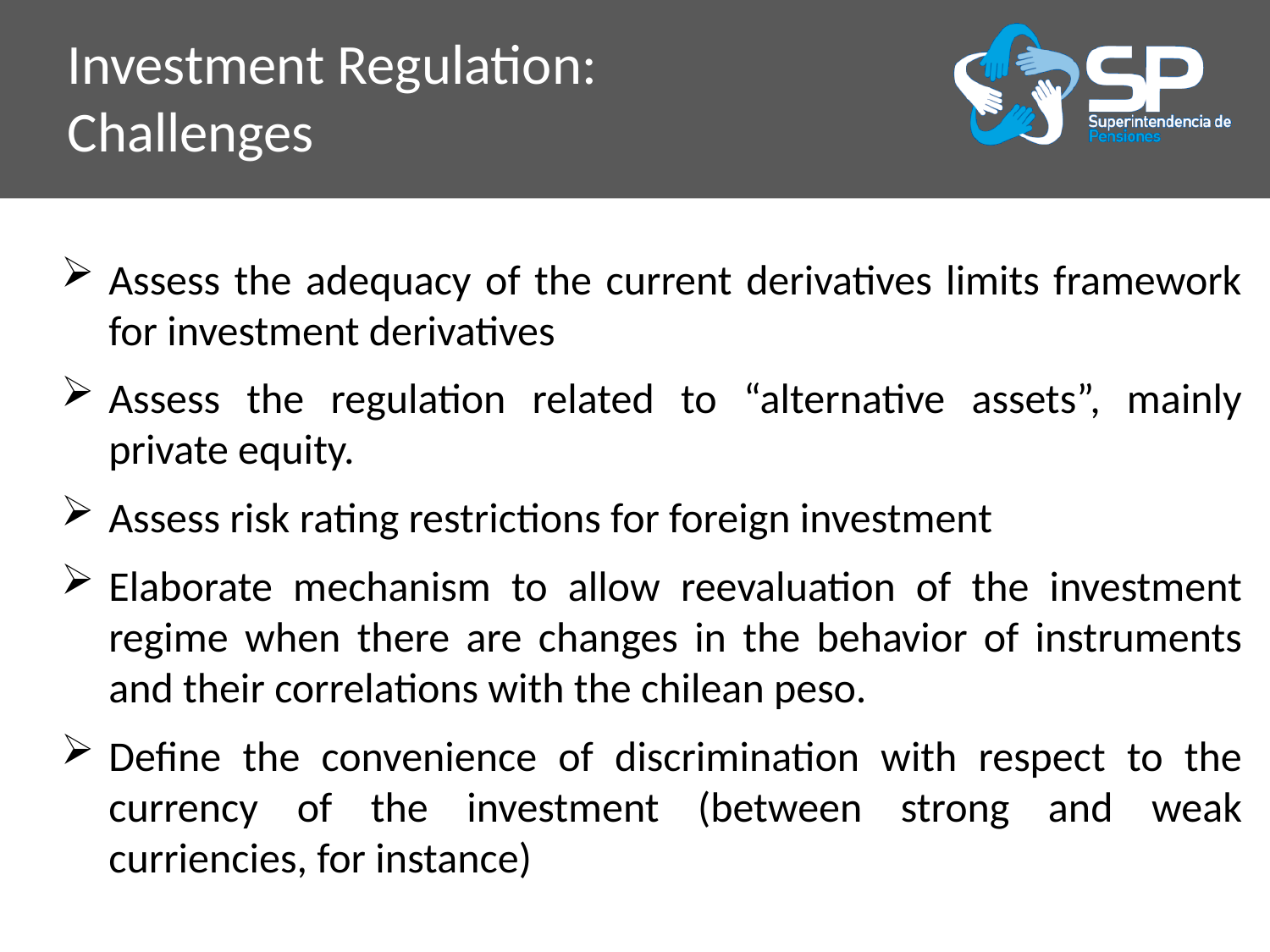

# Investment Regulation: Challenges
Assess the adequacy of the current derivatives limits framework for investment derivatives
Assess the regulation related to “alternative assets”, mainly private equity.
Assess risk rating restrictions for foreign investment
Elaborate mechanism to allow reevaluation of the investment regime when there are changes in the behavior of instruments and their correlations with the chilean peso.
Define the convenience of discrimination with respect to the currency of the investment (between strong and weak curriencies, for instance)